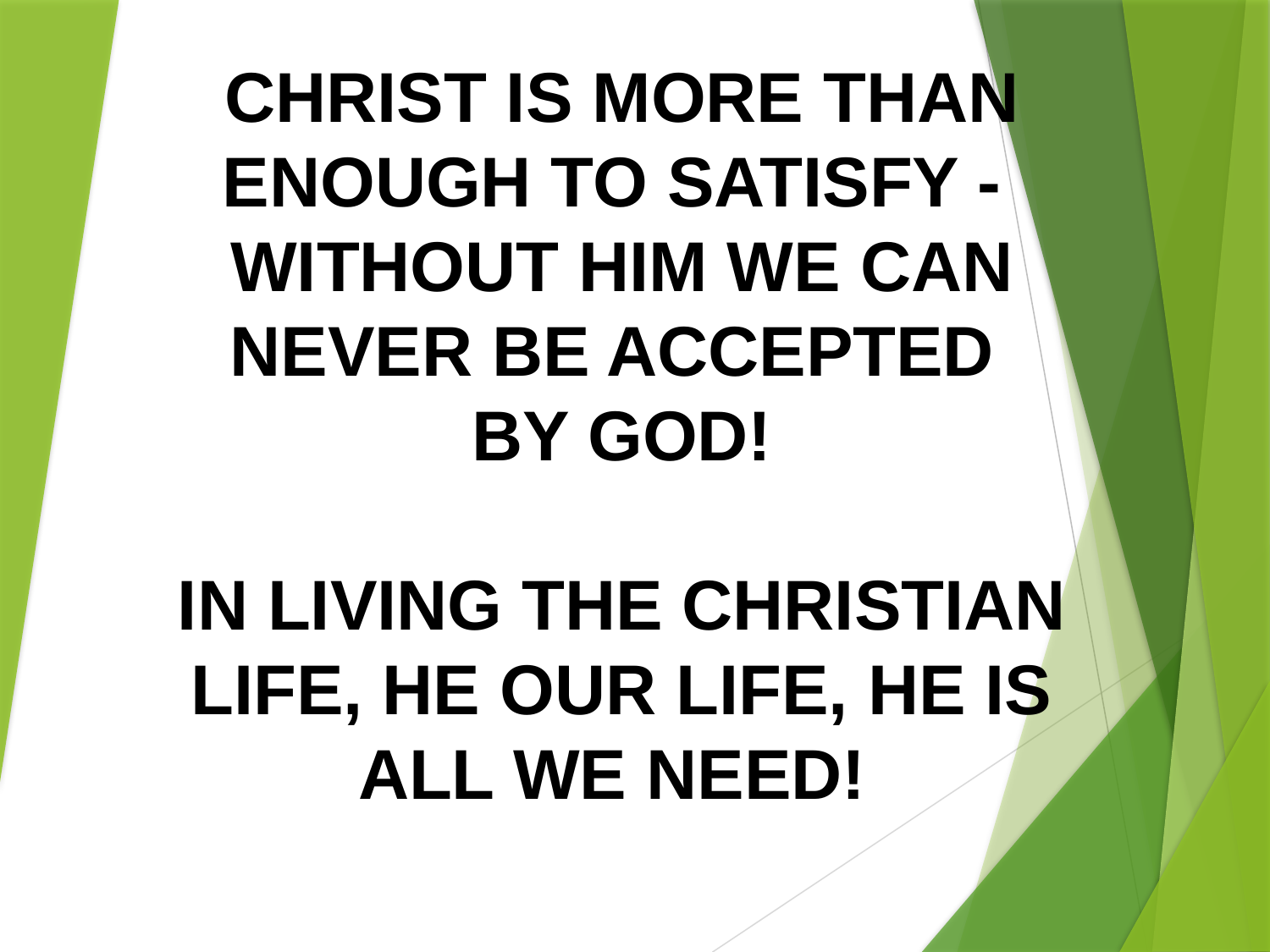

CHRIST IS MORE THAN ENOUGH TO SATISFY -  WITHOUT HIM WE CAN NEVER BE ACCEPTED
BY GOD!

IN LIVING THE CHRISTIAN LIFE, HE OUR LIFE, HE IS ALL WE NEED!